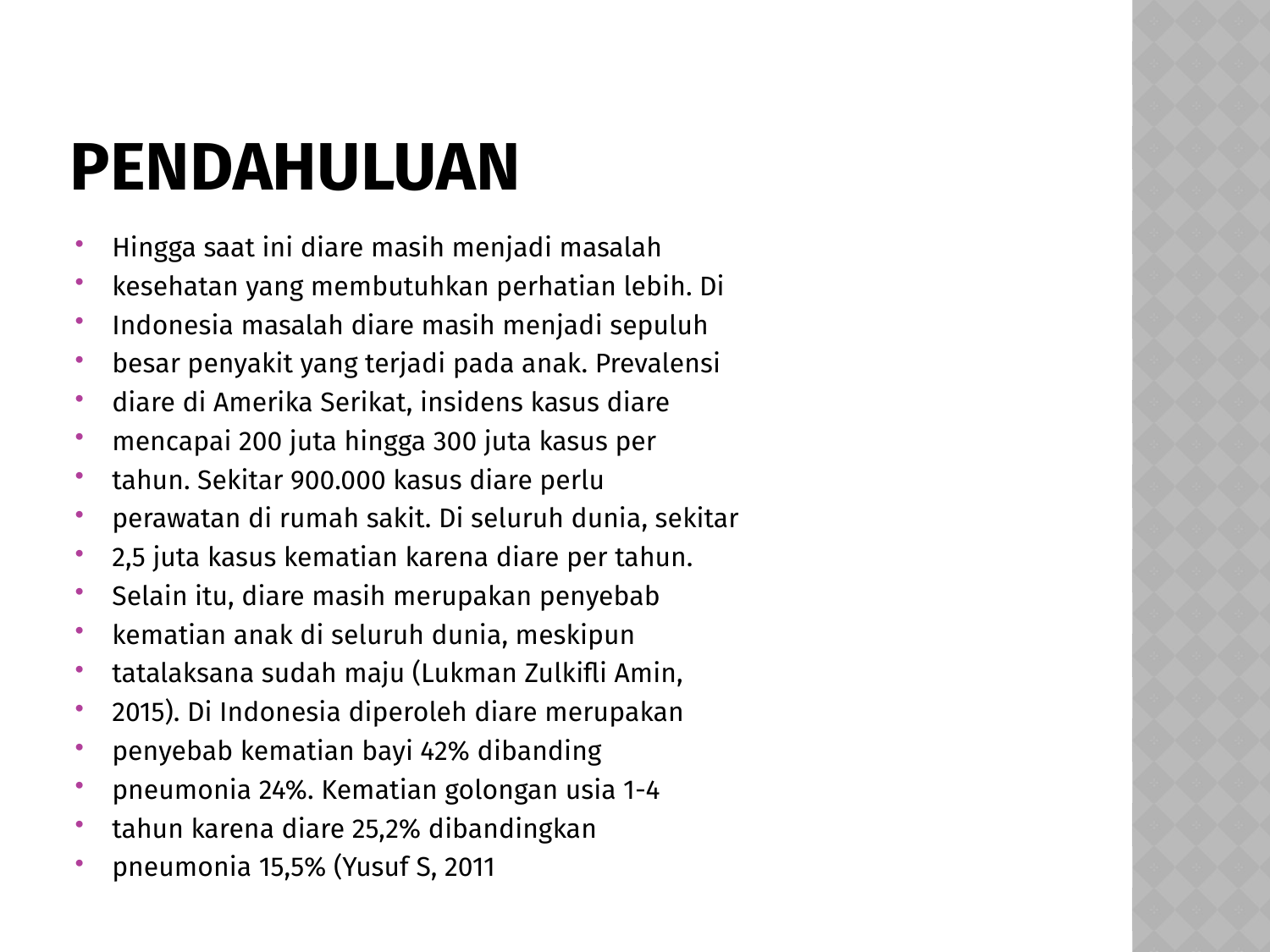

# PENDAHULUAN
Hingga saat ini diare masih menjadi masalah
kesehatan yang membutuhkan perhatian lebih. Di
Indonesia masalah diare masih menjadi sepuluh
besar penyakit yang terjadi pada anak. Prevalensi
diare di Amerika Serikat, insidens kasus diare
mencapai 200 juta hingga 300 juta kasus per
tahun. Sekitar 900.000 kasus diare perlu
perawatan di rumah sakit. Di seluruh dunia, sekitar
2,5 juta kasus kematian karena diare per tahun.
Selain itu, diare masih merupakan penyebab
kematian anak di seluruh dunia, meskipun
tatalaksana sudah maju (Lukman Zulkifli Amin,
2015). Di Indonesia diperoleh diare merupakan
penyebab kematian bayi 42% dibanding
pneumonia 24%. Kematian golongan usia 1-4
tahun karena diare 25,2% dibandingkan
pneumonia 15,5% (Yusuf S, 2011